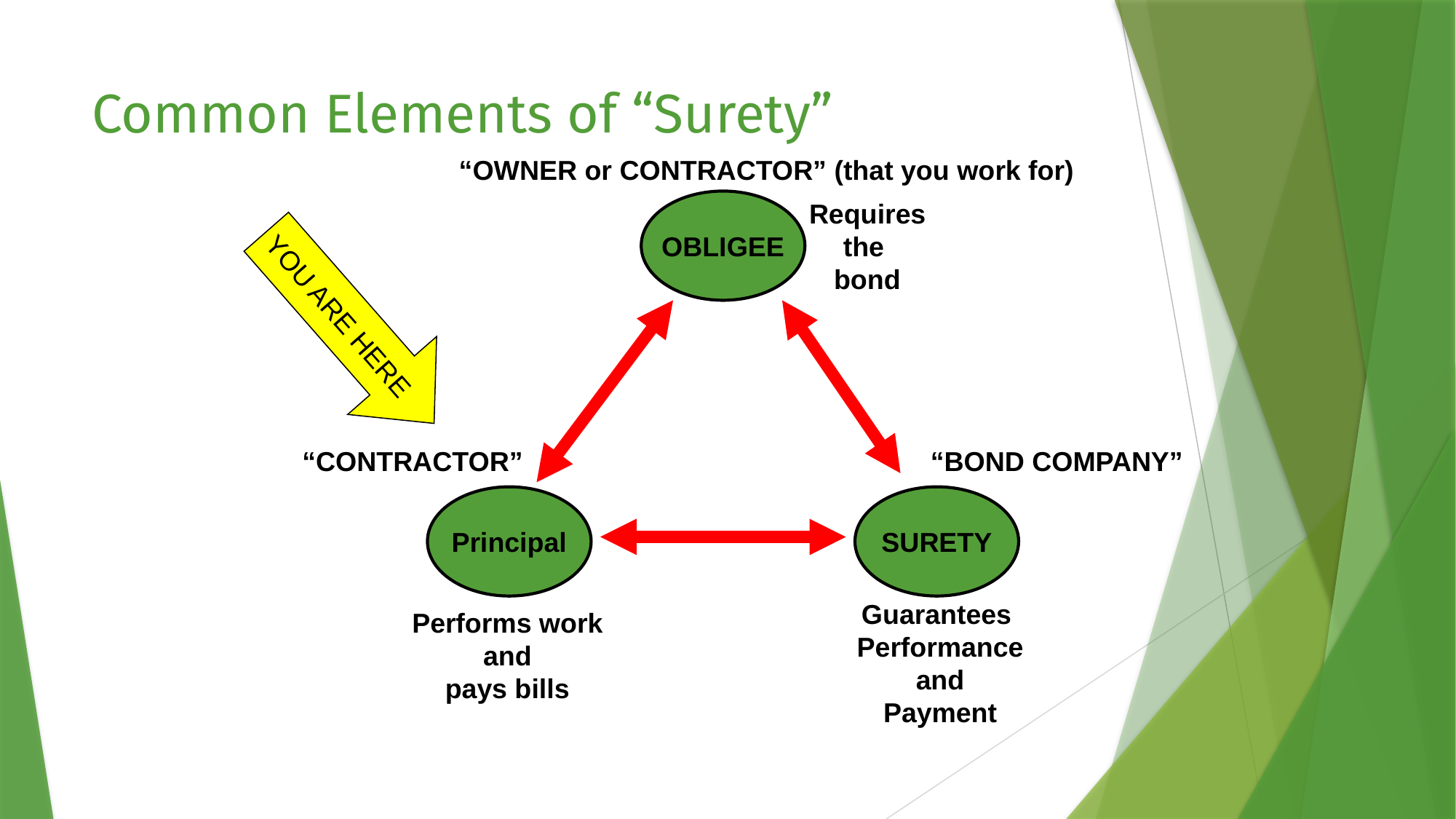

# Common Elements of “Surety”
“OWNER or CONTRACTOR” (that you work for)
OBLIGEE
Requires
the
bond
YOU ARE HERE

“CONTRACTOR”
“BOND COMPANY”
Principal
SURETY

Guarantees
Performance
and
Payment
Performs work
and
pays bills